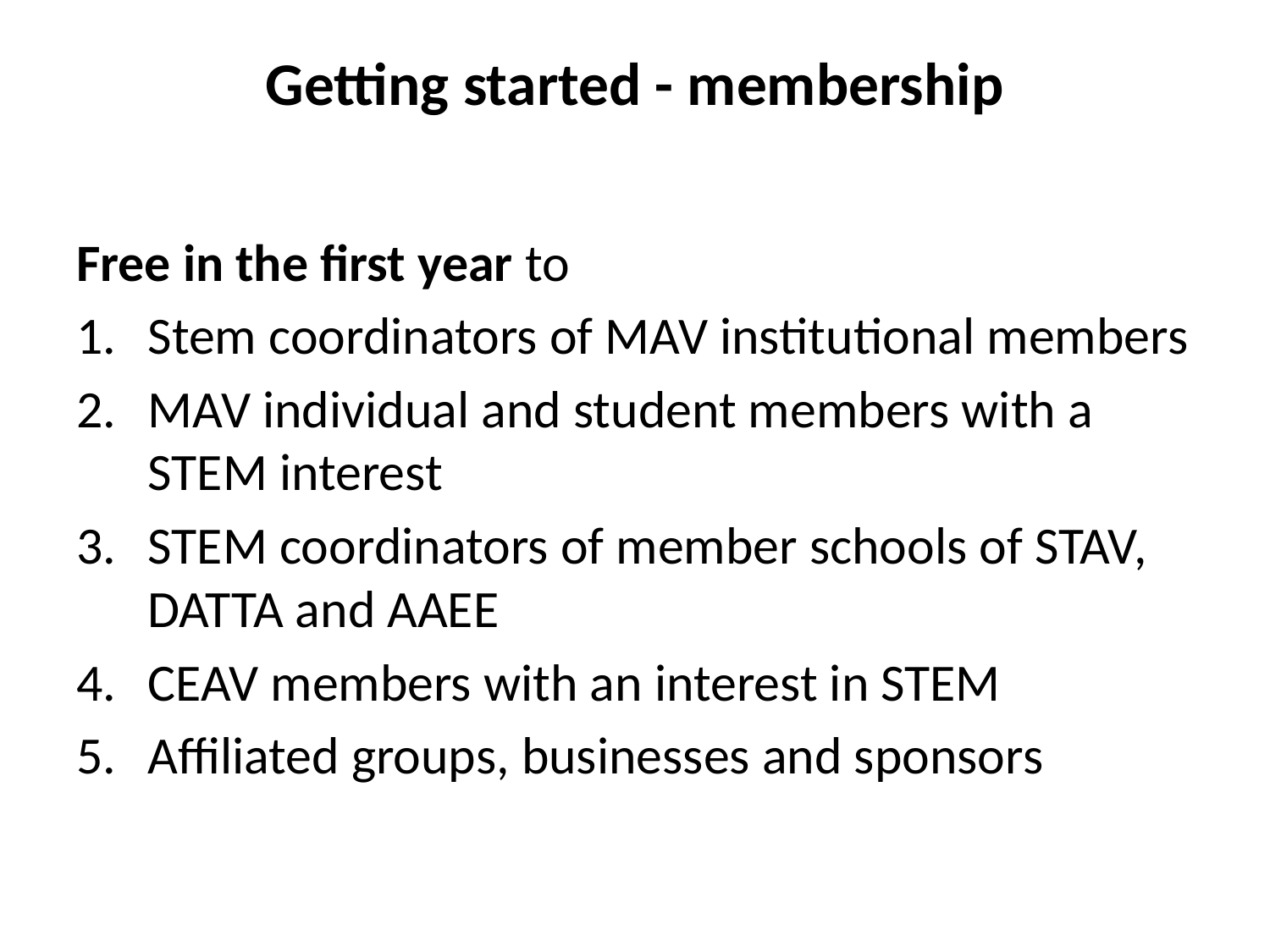

# Getting started - membership
Free in the first year to
Stem coordinators of MAV institutional members
MAV individual and student members with a STEM interest
STEM coordinators of member schools of STAV, DATTA and AAEE
CEAV members with an interest in STEM
Affiliated groups, businesses and sponsors